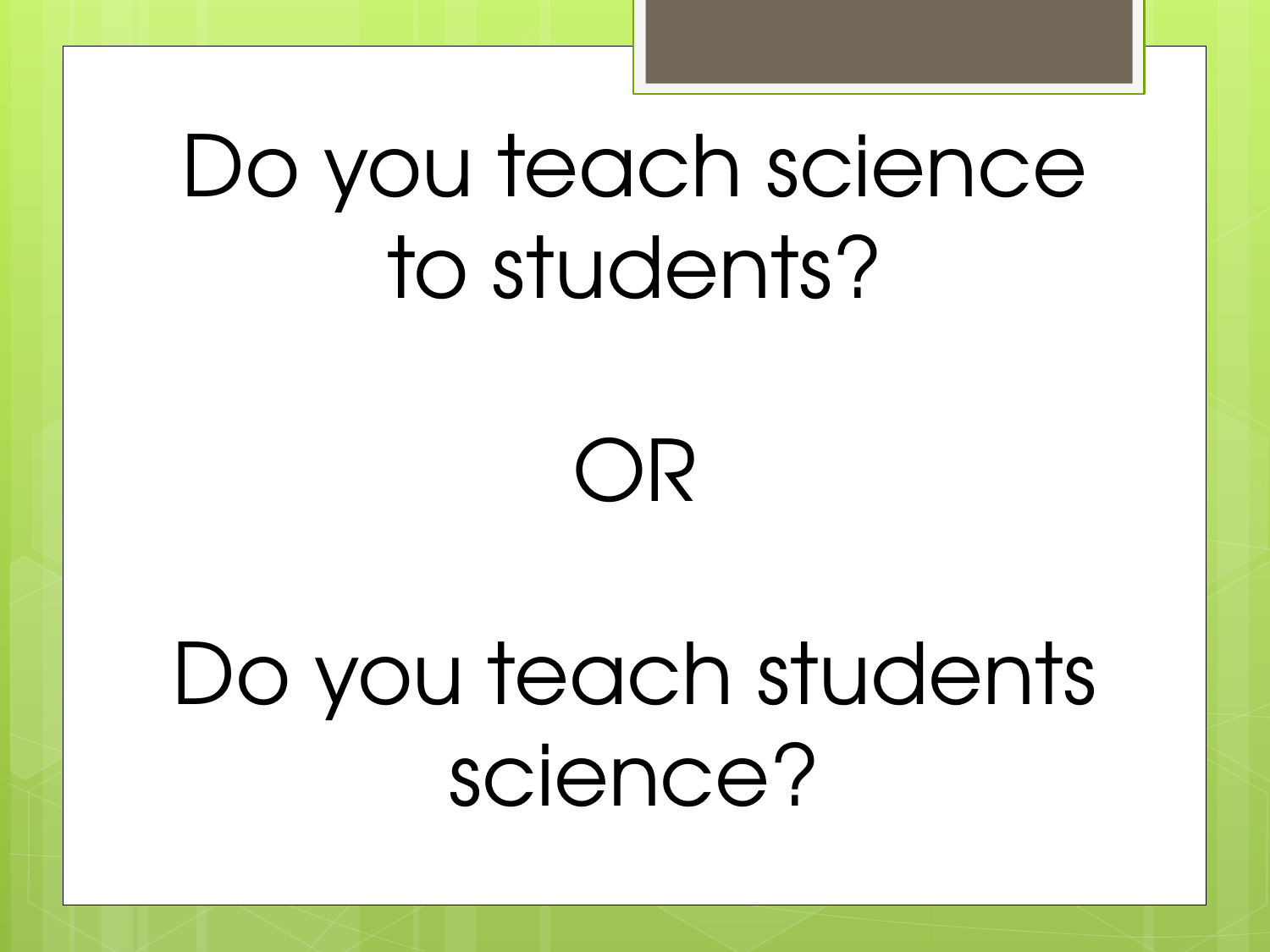

Do you teach science to students?

OR

Do you teach students science?